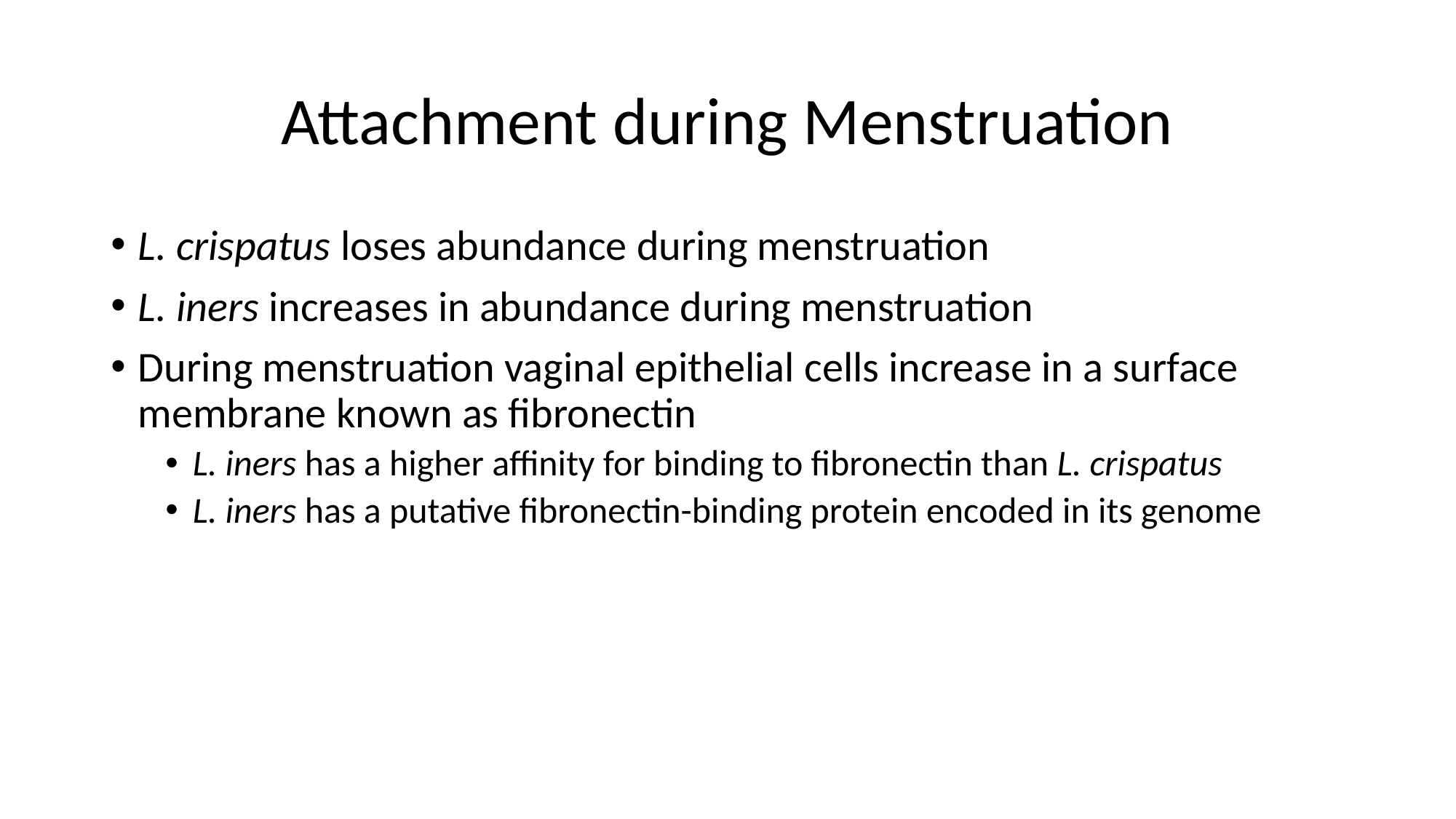

# Attachment during Menstruation
L. crispatus loses abundance during menstruation
L. iners increases in abundance during menstruation
During menstruation vaginal epithelial cells increase in a surface membrane known as fibronectin
L. iners has a higher affinity for binding to fibronectin than L. crispatus
L. iners has a putative fibronectin-binding protein encoded in its genome